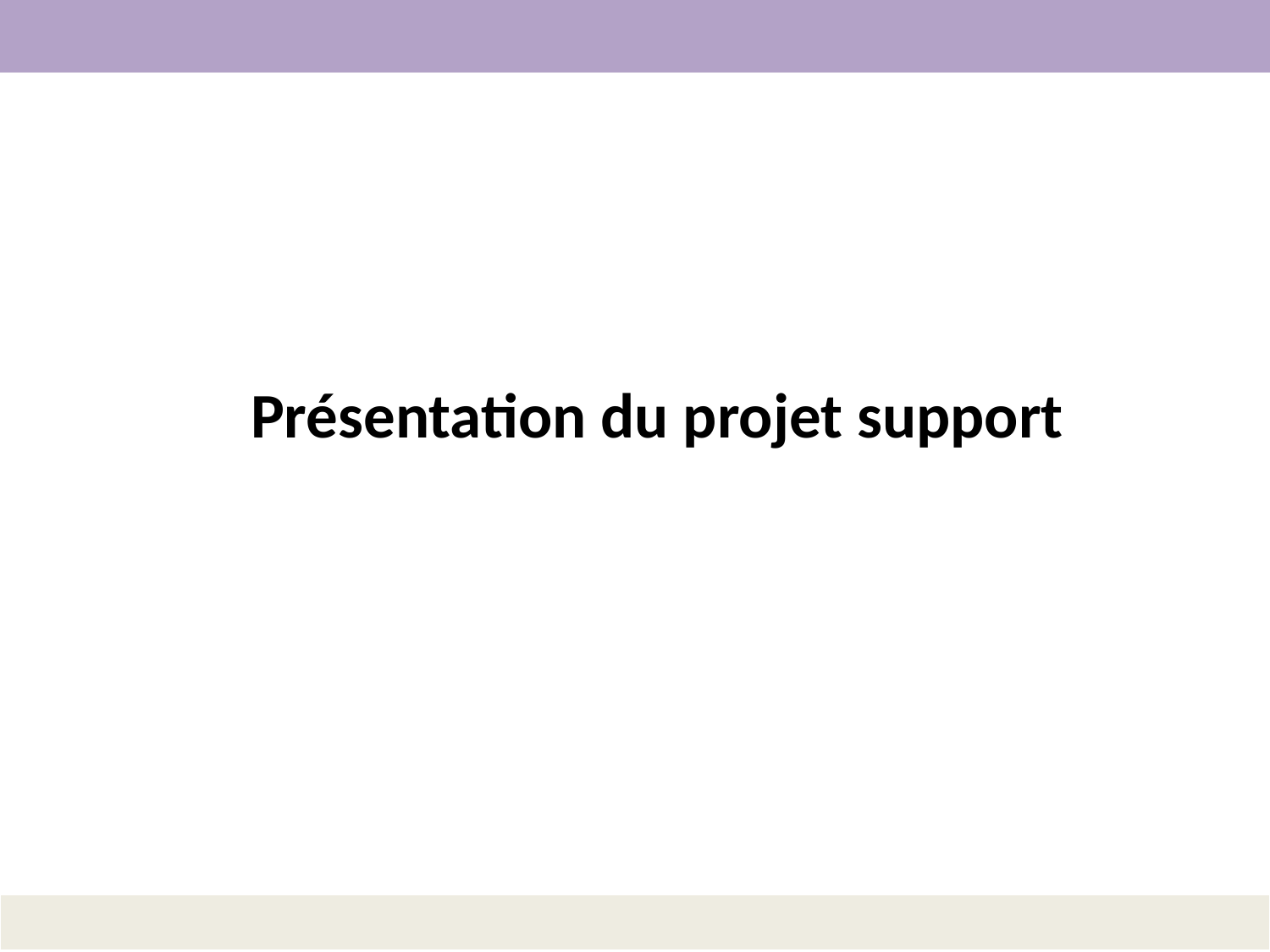

Présentation du projet support

|  |
| --- |